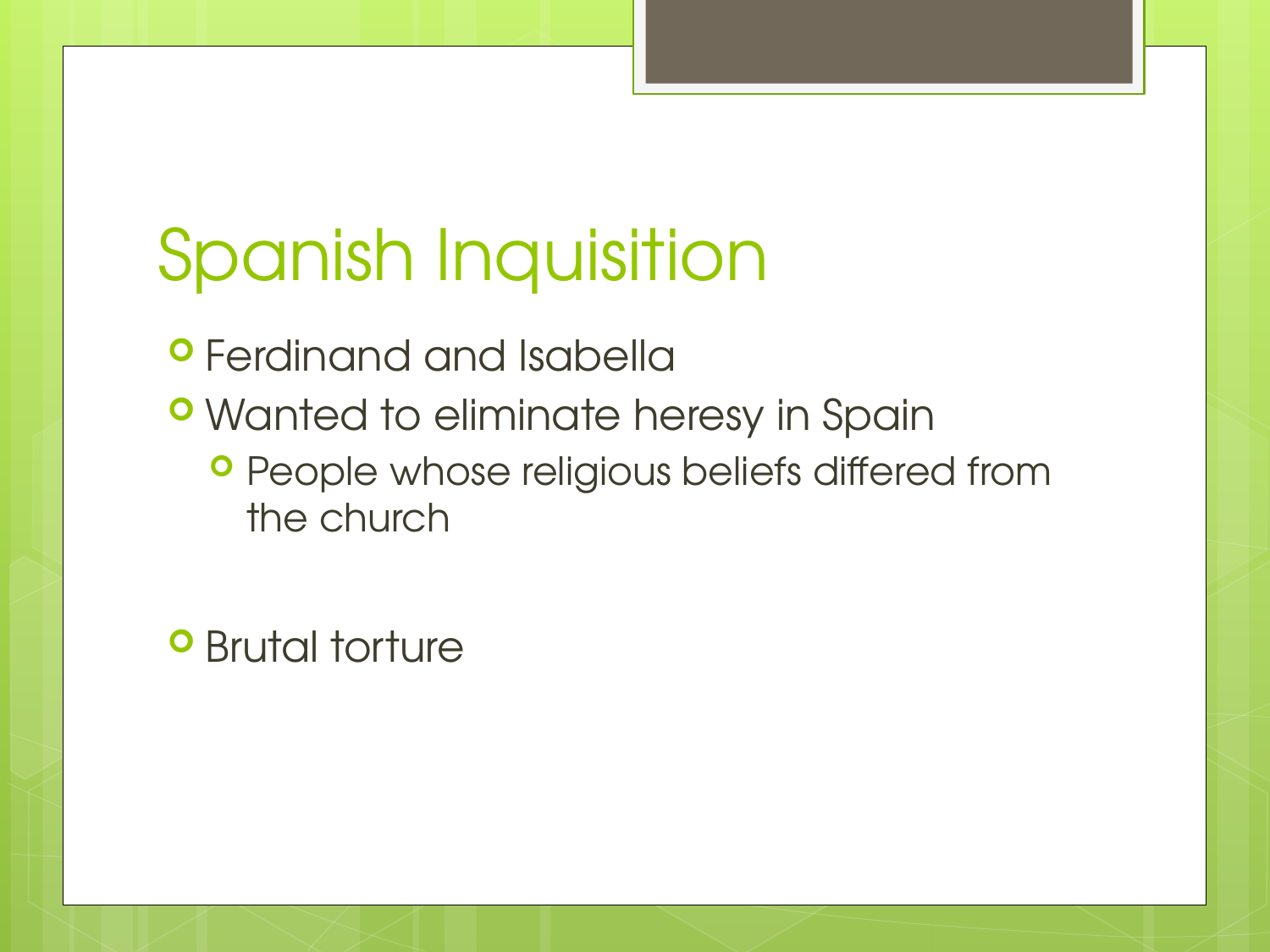

# Spanish Inquisition
Ferdinand and Isabella
Wanted to eliminate heresy in Spain
People whose religious beliefs differed from the church

Brutal torture